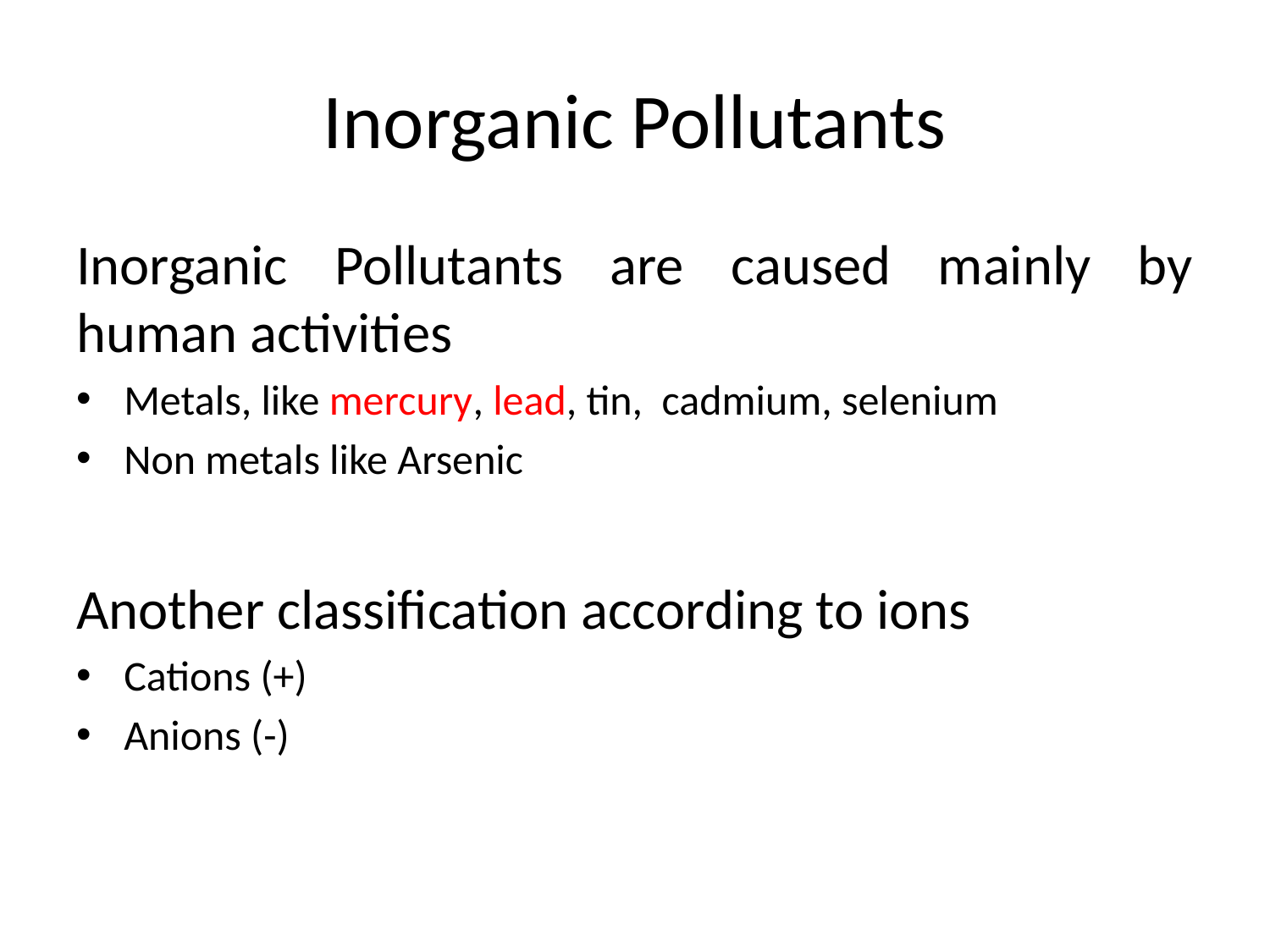

# Inorganic Pollutants
Inorganic Pollutants are caused mainly by human activities
Metals, like mercury, lead, tin,  cadmium, selenium
Non metals like Arsenic

Another classification according to ions
Cations (+)
Anions (-)